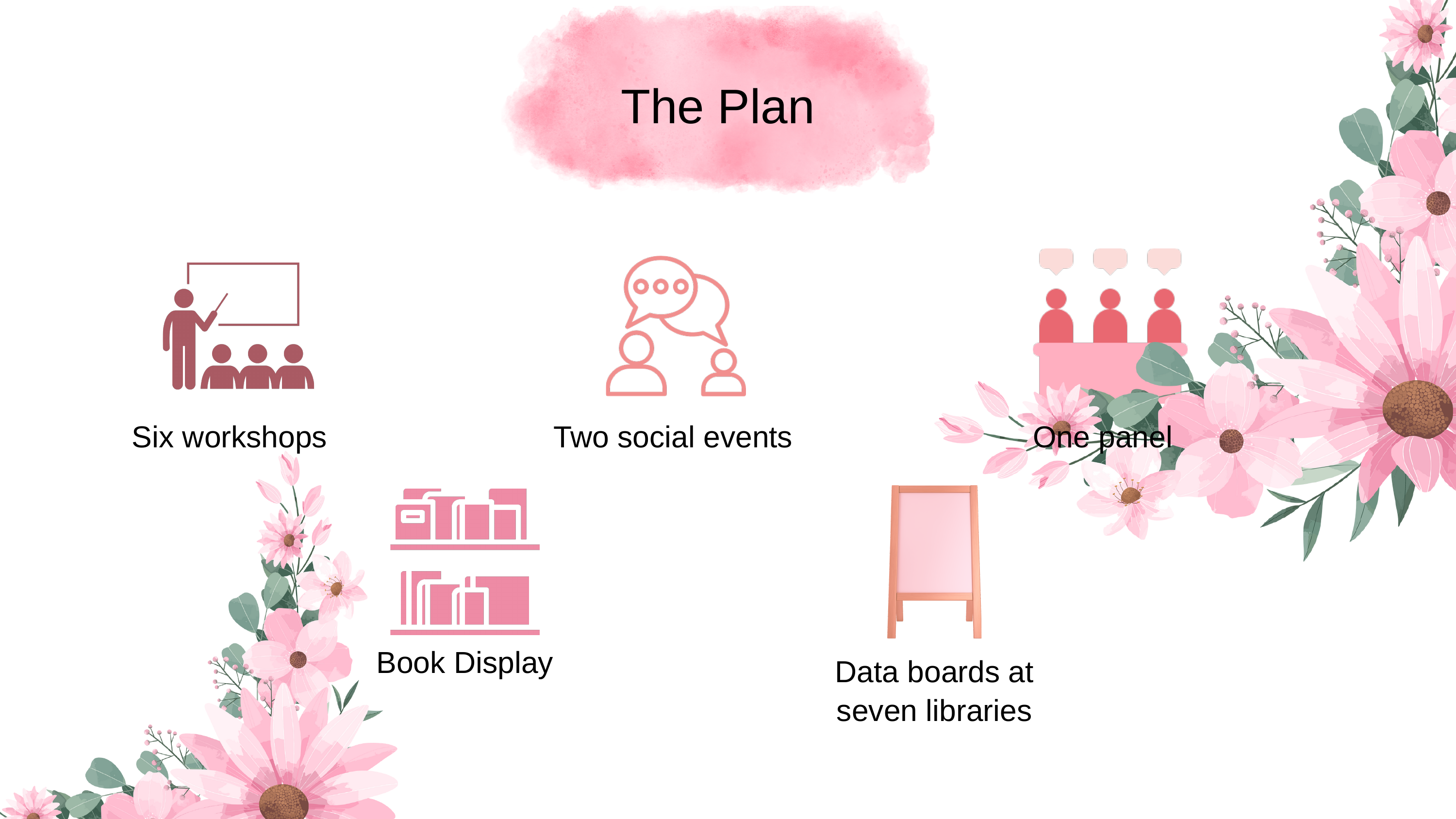

The Plan

Six workshops
Two social events
One panel

Book Display
Data boards at seven libraries